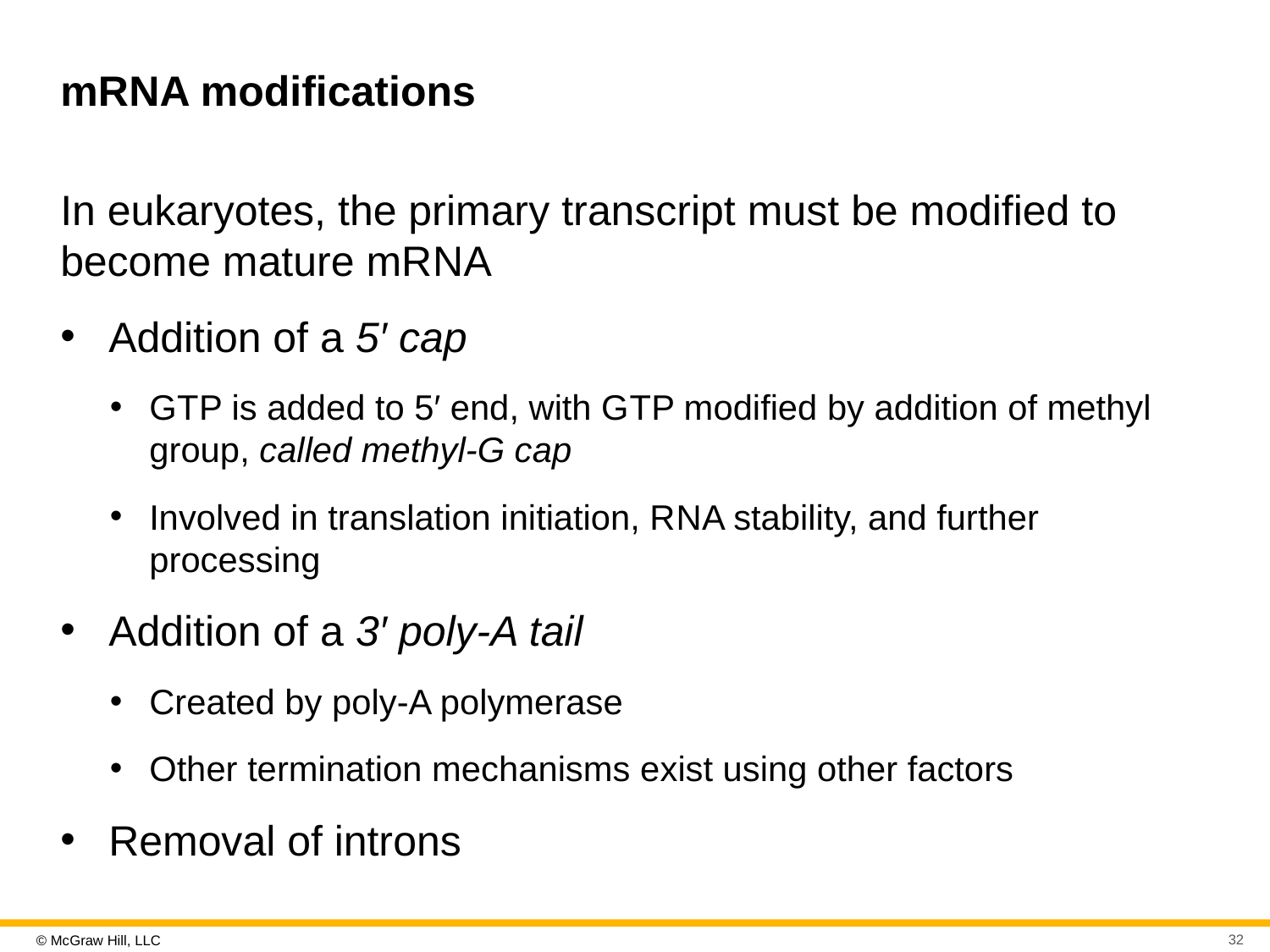

# mR N A modifications
In eukaryotes, the primary transcript must be modified to become mature mR N A
Addition of a 5′ cap
G T P is added to 5′ end, with G T P modified by addition of methyl group, called methyl-G cap
Involved in translation initiation, R N A stability, and further processing
Addition of a 3′ poly-A tail
Created by poly-A polymerase
Other termination mechanisms exist using other factors
Removal of introns
32